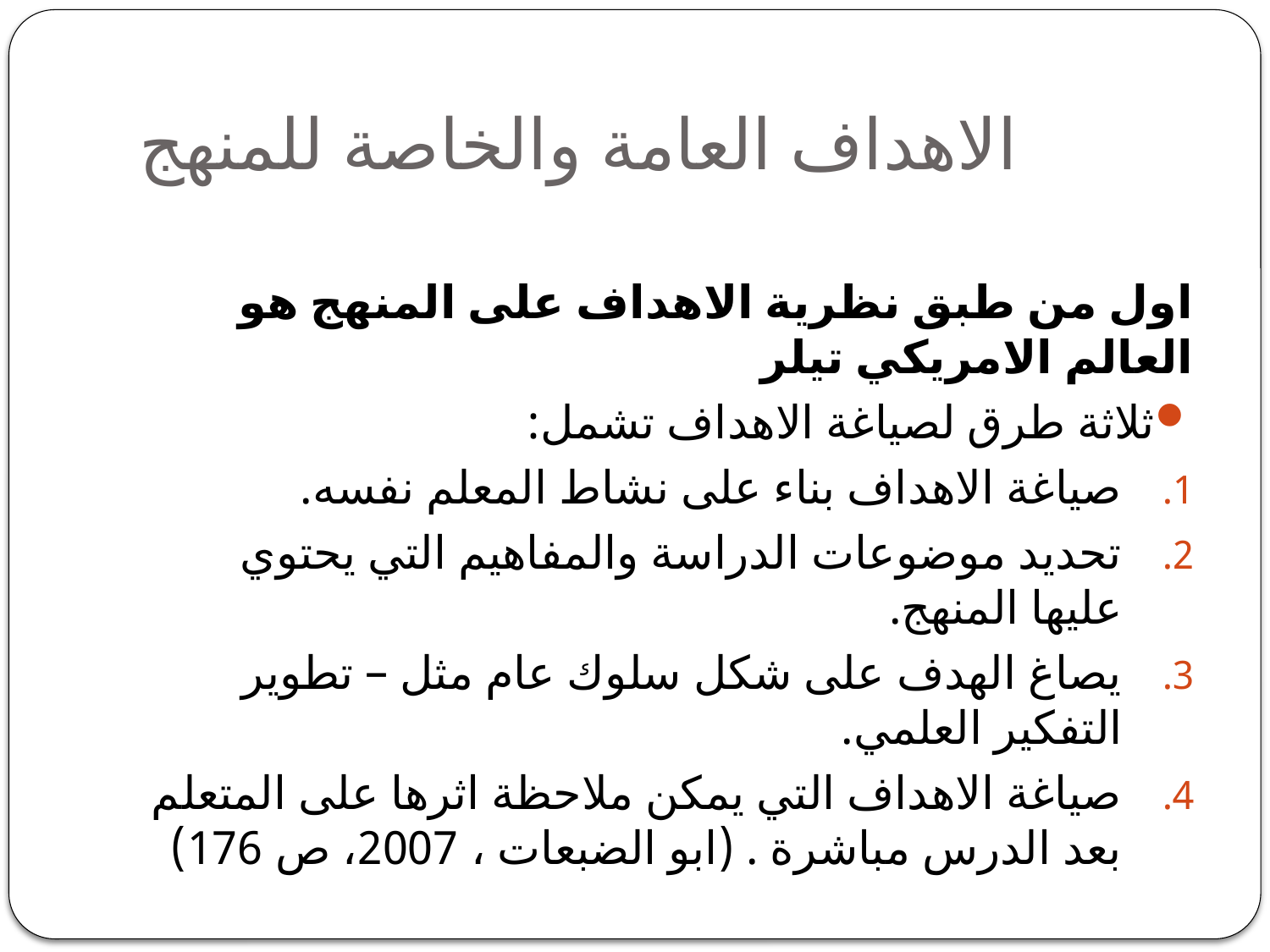

# الاهداف العامة والخاصة للمنهج

اول من طبق نظرية الاهداف على المنهج هو العالم الامريكي تيلر
ثلاثة طرق لصياغة الاهداف تشمل:
صياغة الاهداف بناء على نشاط المعلم نفسه.
تحديد موضوعات الدراسة والمفاهيم التي يحتوي عليها المنهج.
يصاغ الهدف على شكل سلوك عام مثل – تطوير التفكير العلمي.
صياغة الاهداف التي يمكن ملاحظة اثرها على المتعلم بعد الدرس مباشرة . (ابو الضبعات ، 2007، ص 176)